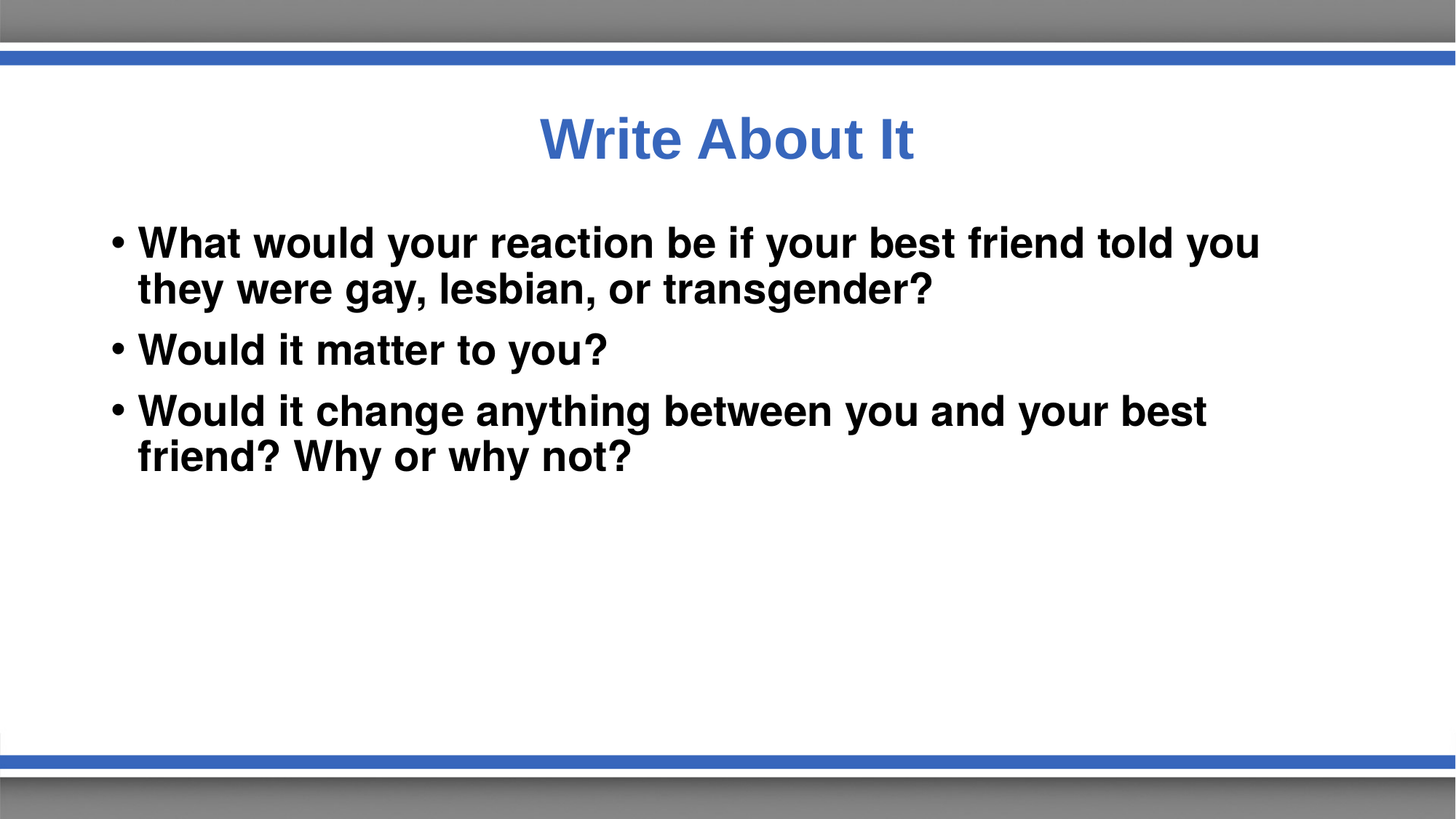

# Write About It
What would your reaction be if your best friend told you they were gay, lesbian, or transgender?
Would it matter to you?
Would it change anything between you and your best friend? Why or why not?